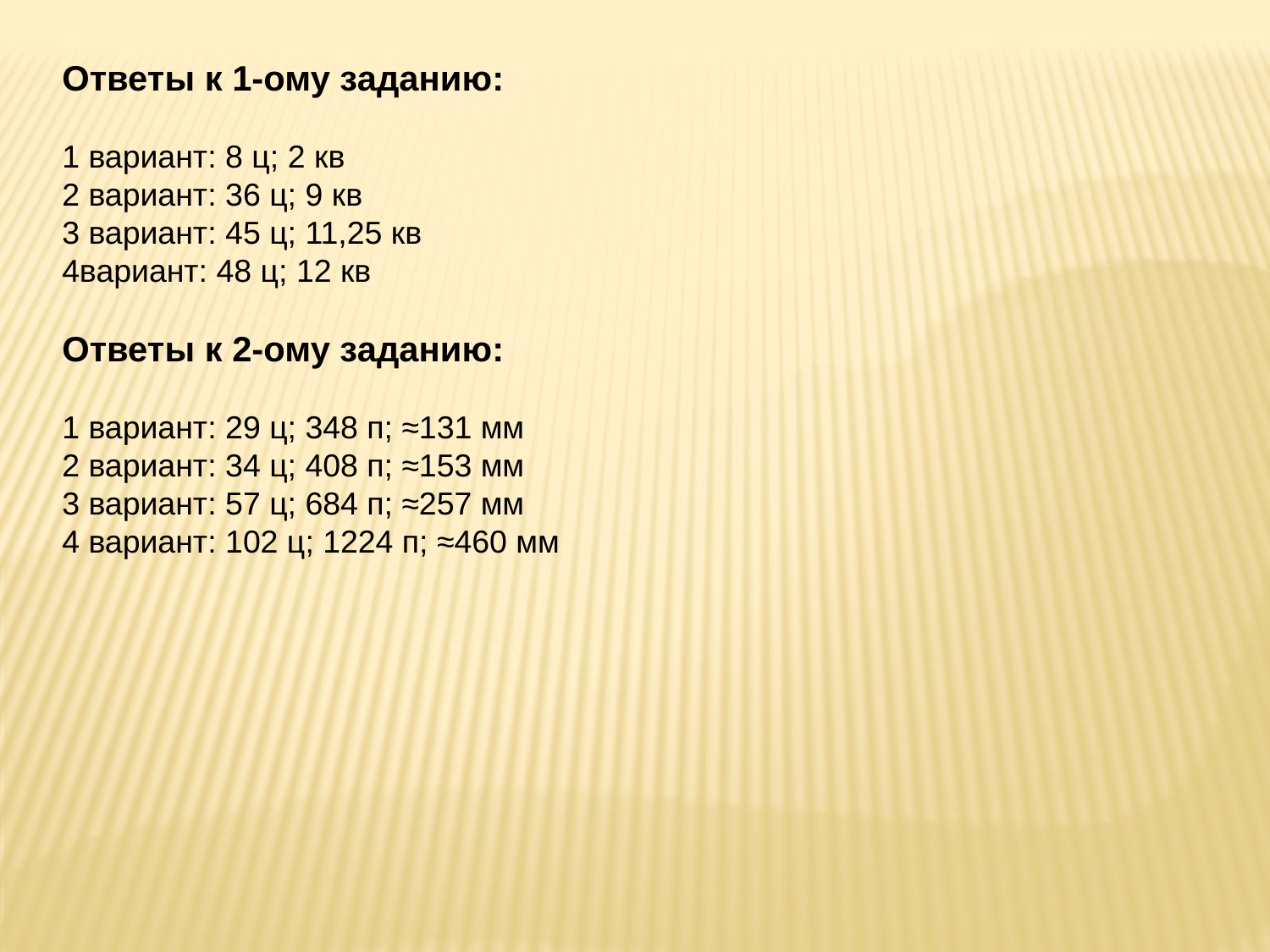

Ответы к 1-ому заданию:

1 вариант: 8 ц; 2 кв
2 вариант: 36 ц; 9 кв
3 вариант: 45 ц; 11,25 кв
4вариант: 48 ц; 12 кв

Ответы к 2-ому заданию:

1 вариант: 29 ц; 348 п; ≈131 мм
2 вариант: 34 ц; 408 п; ≈153 мм
3 вариант: 57 ц; 684 п; ≈257 мм
4 вариант: 102 ц; 1224 п; ≈460 мм